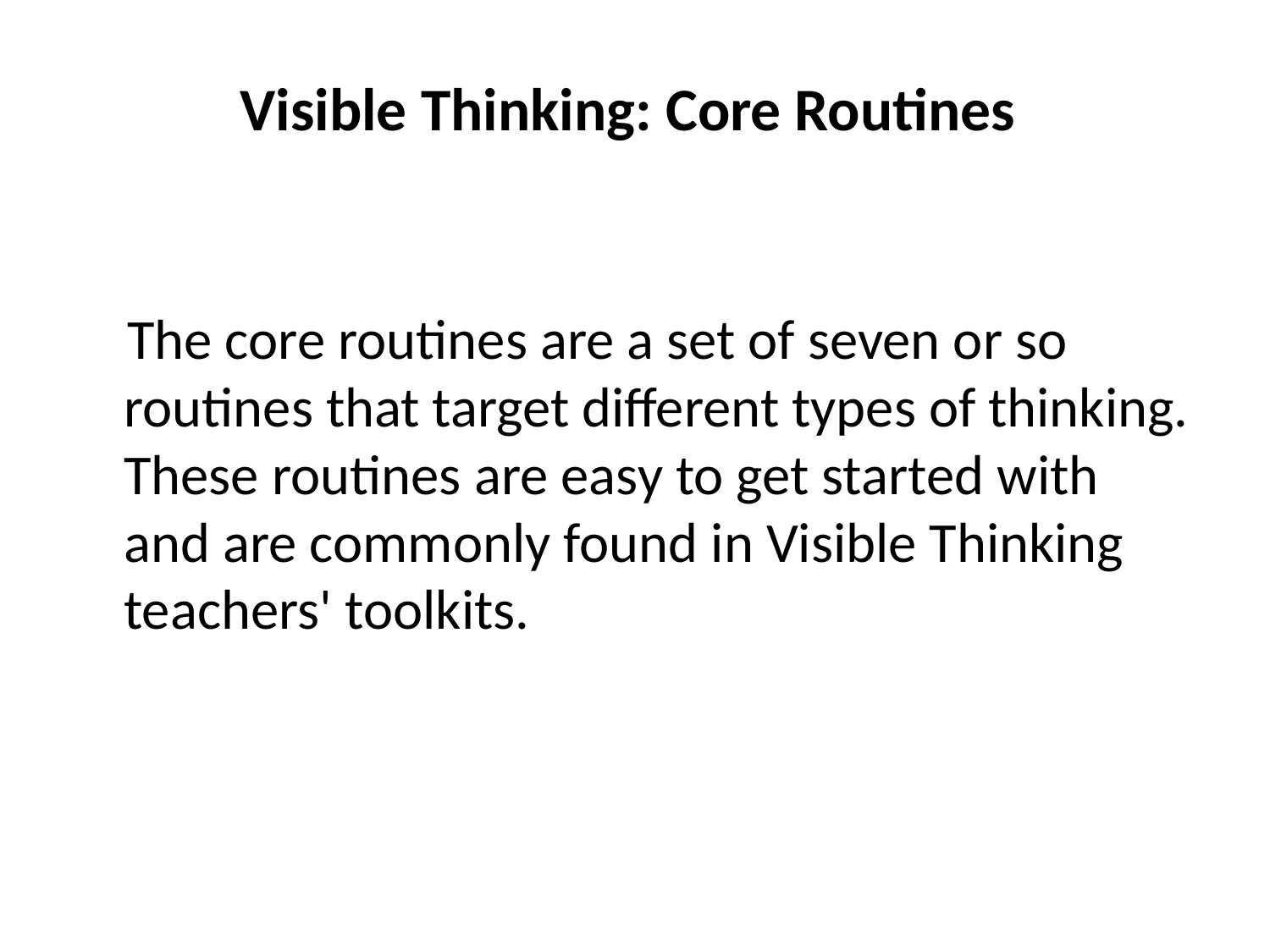

# Visible Thinking: Core Routines
    The core routines are a set of seven or so routines that target different types of thinking. These routines are easy to get started with and are commonly found in Visible Thinking teachers' toolkits.